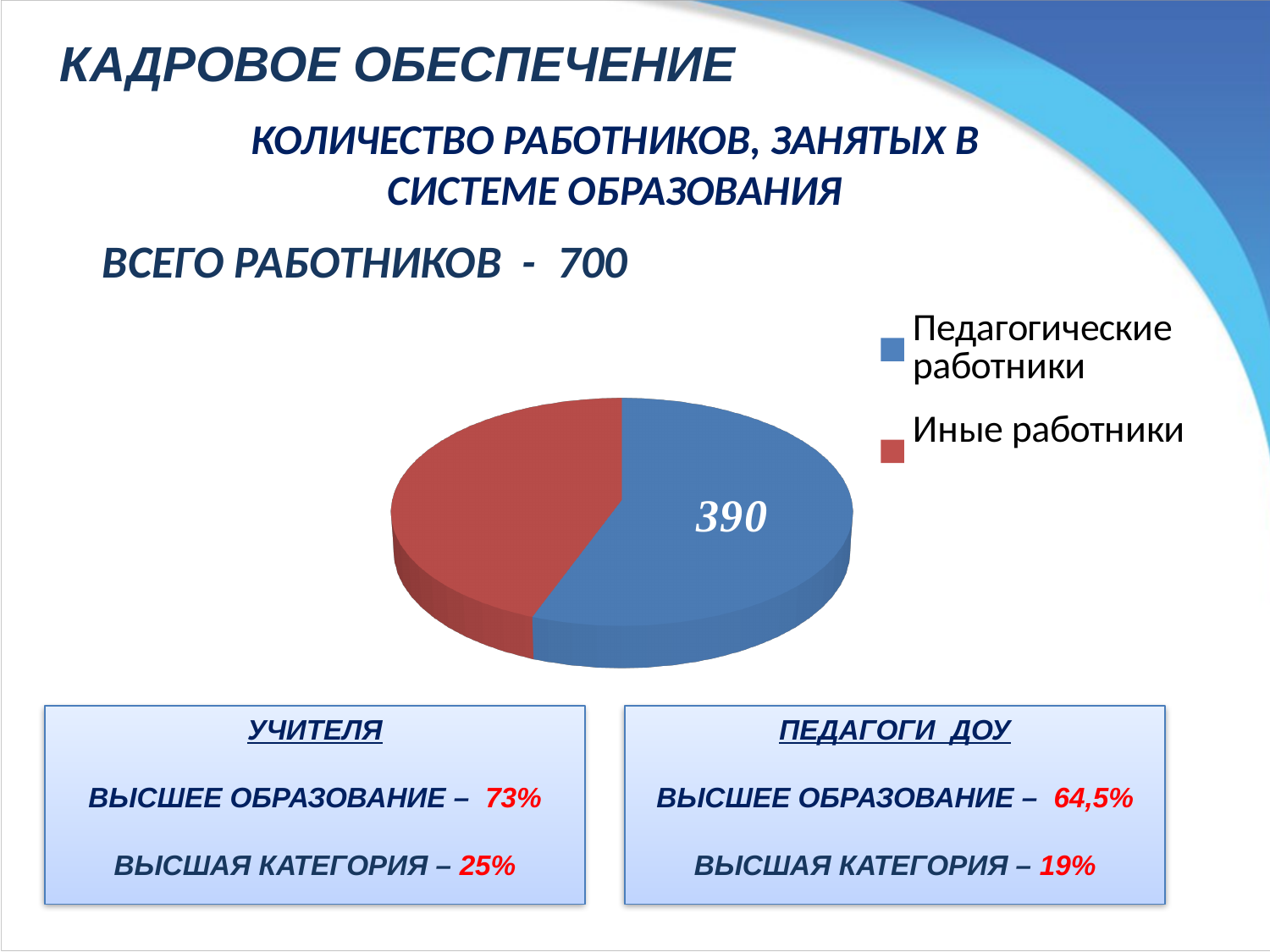

КАДРОВОЕ ОБЕСПЕЧЕНИЕ
Количество работников, занятых в системе образования
Всего работников  -  700

[unsupported chart]

Учителя

Высшее образование –  73%

высшая категория – 25%

педагоги  ДОУ

Высшее образование –  64,5%

высшая категория – 19%